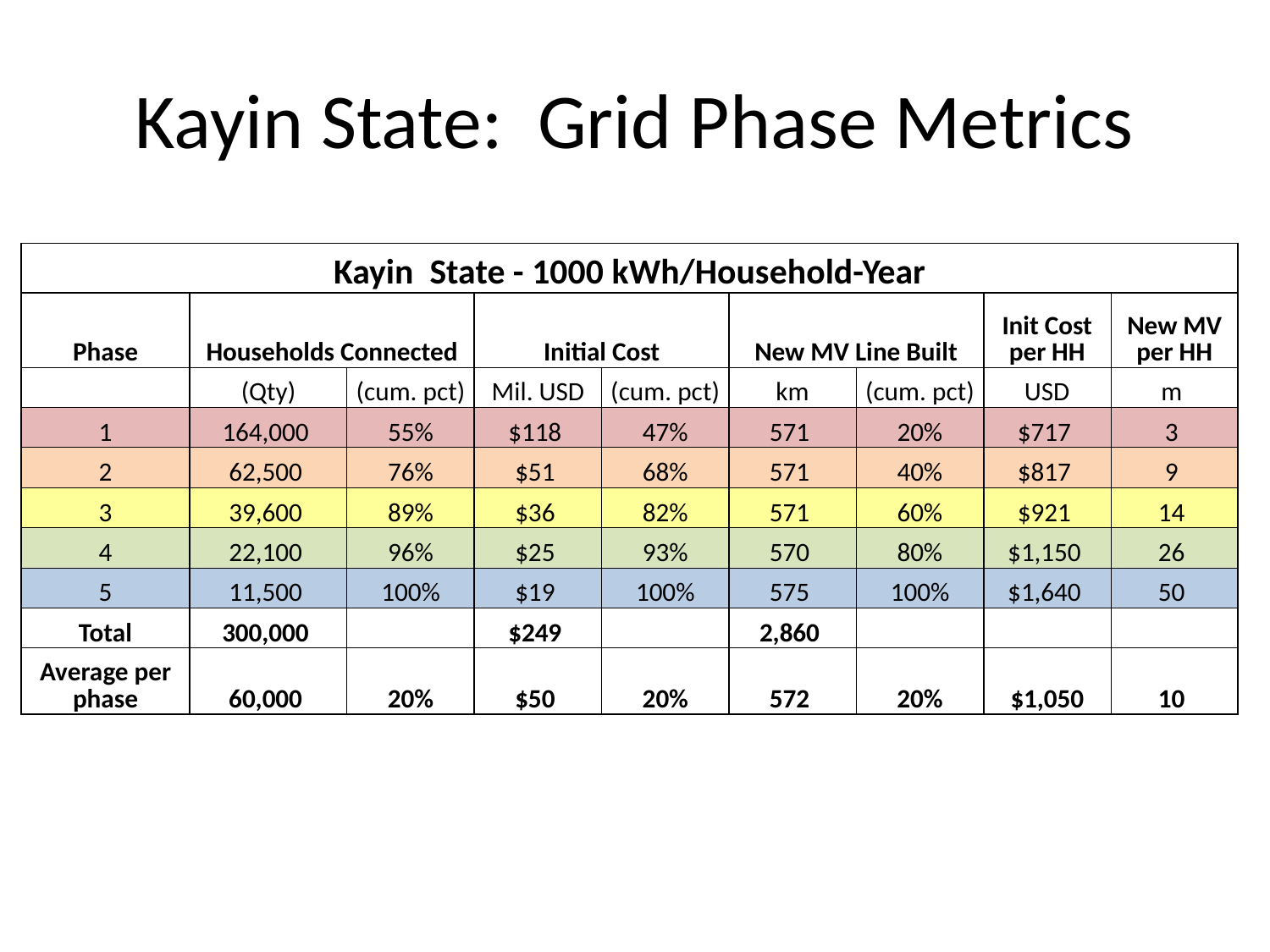

# Kayin State:  Grid Phase Metrics
| Kayin State - 1000 kWh/Household-Year |  |  |  |  |  |  |  |  |
| --- | --- | --- | --- | --- | --- | --- | --- | --- |
| Phase | Households Connected |  | Initial Cost |  | New MV Line Built |  | Init Cost per HH | New MV per HH |
|  | (Qty) | (cum. pct) | Mil. USD | (cum. pct) | km | (cum. pct) | USD | m |
| 1 | 164,000 | 55% | $118 | 47% | 571 | 20% | $717 | 3 |
| 2 | 62,500 | 76% | $51 | 68% | 571 | 40% | $817 | 9 |
| 3 | 39,600 | 89% | $36 | 82% | 571 | 60% | $921 | 14 |
| 4 | 22,100 | 96% | $25 | 93% | 570 | 80% | $1,150 | 26 |
| 5 | 11,500 | 100% | $19 | 100% | 575 | 100% | $1,640 | 50 |
| Total | 300,000 |  | $249 |  | 2,860 |  |  |  |
| Average per phase | 60,000 | 20% | $50 | 20% | 572 | 20% | $1,050 | 10 |